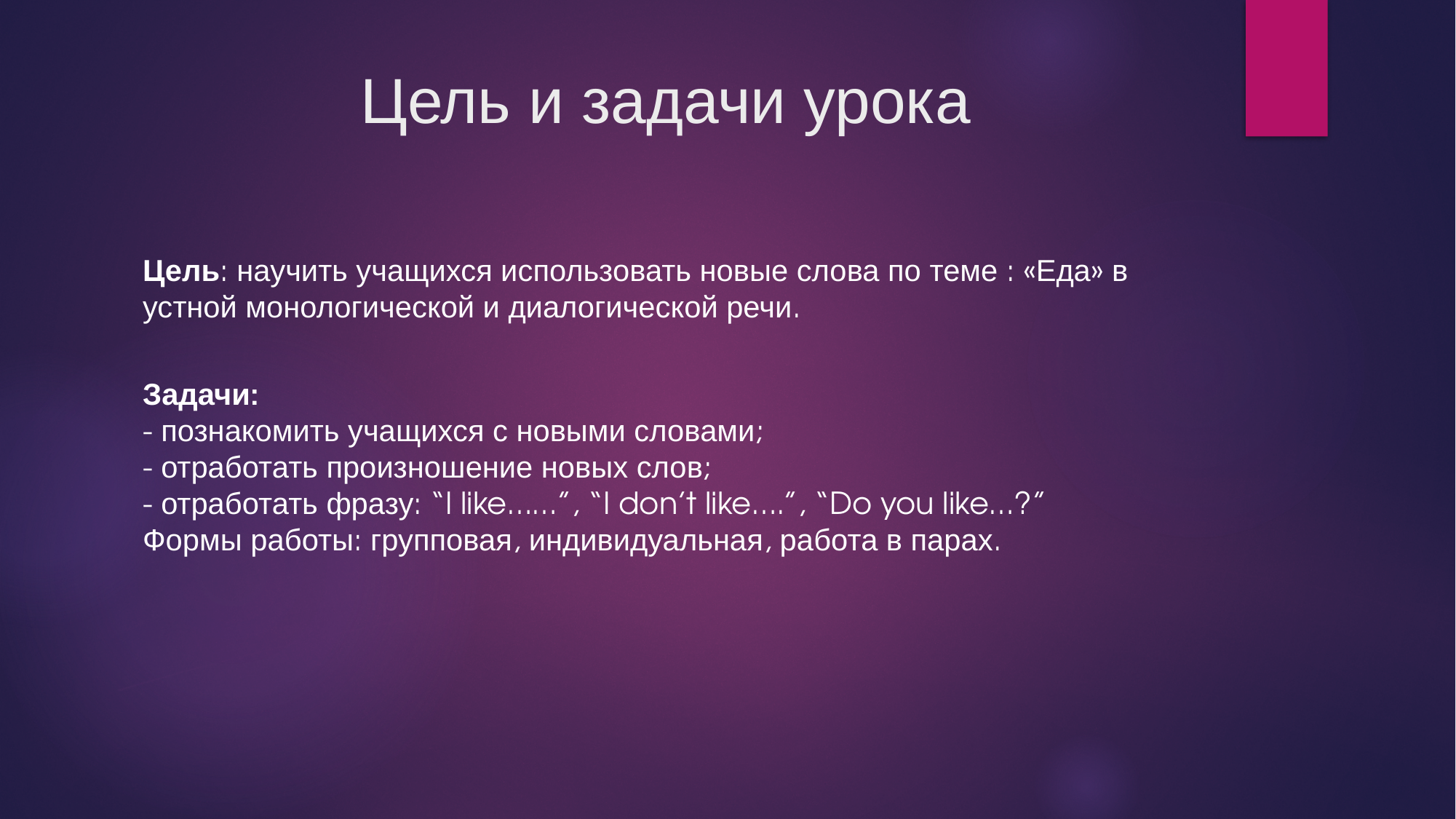

# Цель и задачи урока
Цель: научить учащихся использовать новые слова по теме : «Еда» в устной монологической и диалогической речи.
Задачи:
- познакомить учащихся с новыми словами;
- отработать произношение новых слов;
- отработать фразу: “I like……”, “I don’t like….”, “Do you like…?”
Формы работы: групповая, индивидуальная, работа в парах.